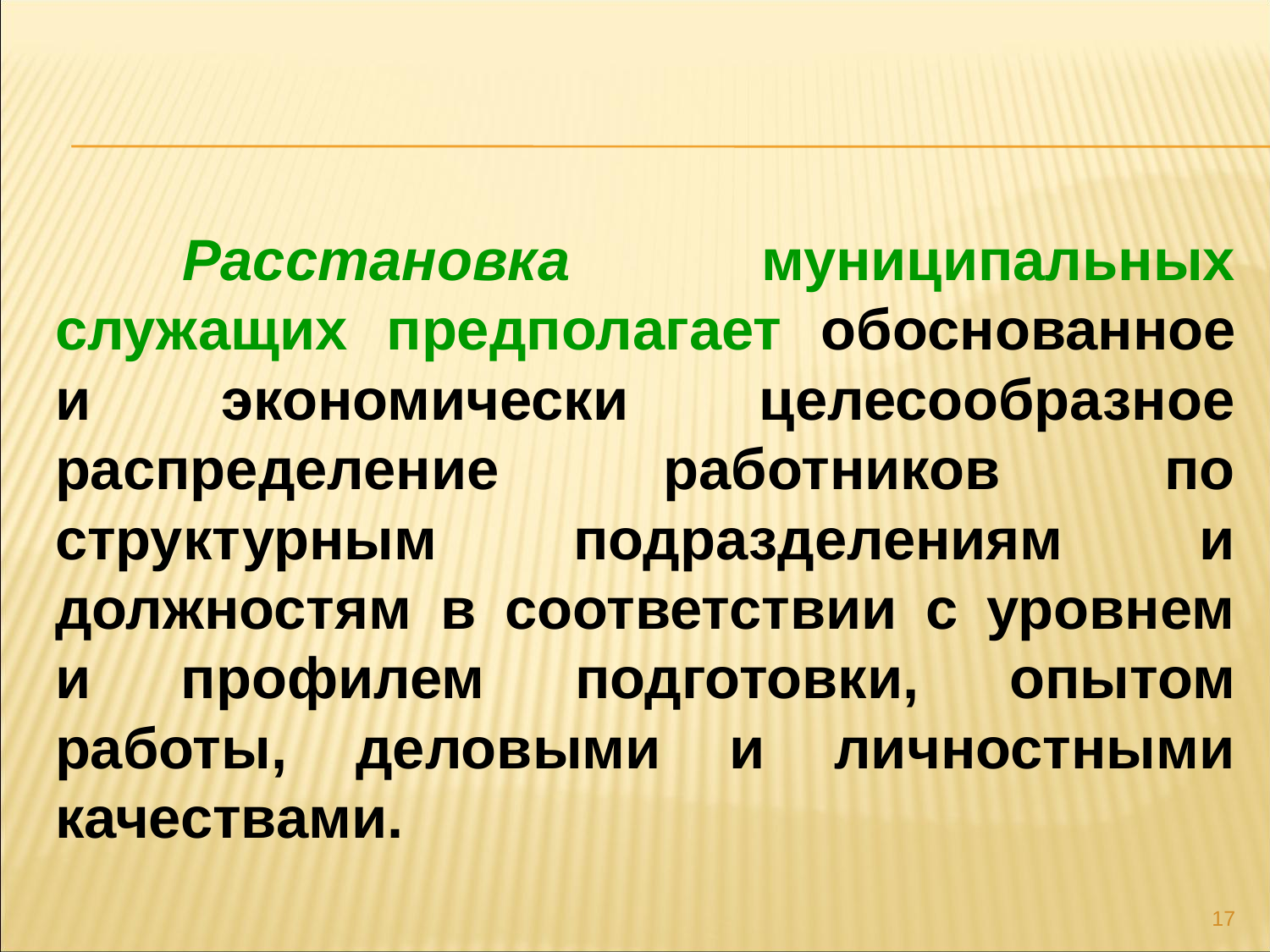

Расстановка муниципальных служащих предполагает обоснованное и экономически целесообразное распределение работников по структурным подразделениям и должностям в соответствии с уровнем и профилем подготовки, опытом работы, деловыми и личностными качествами.

17